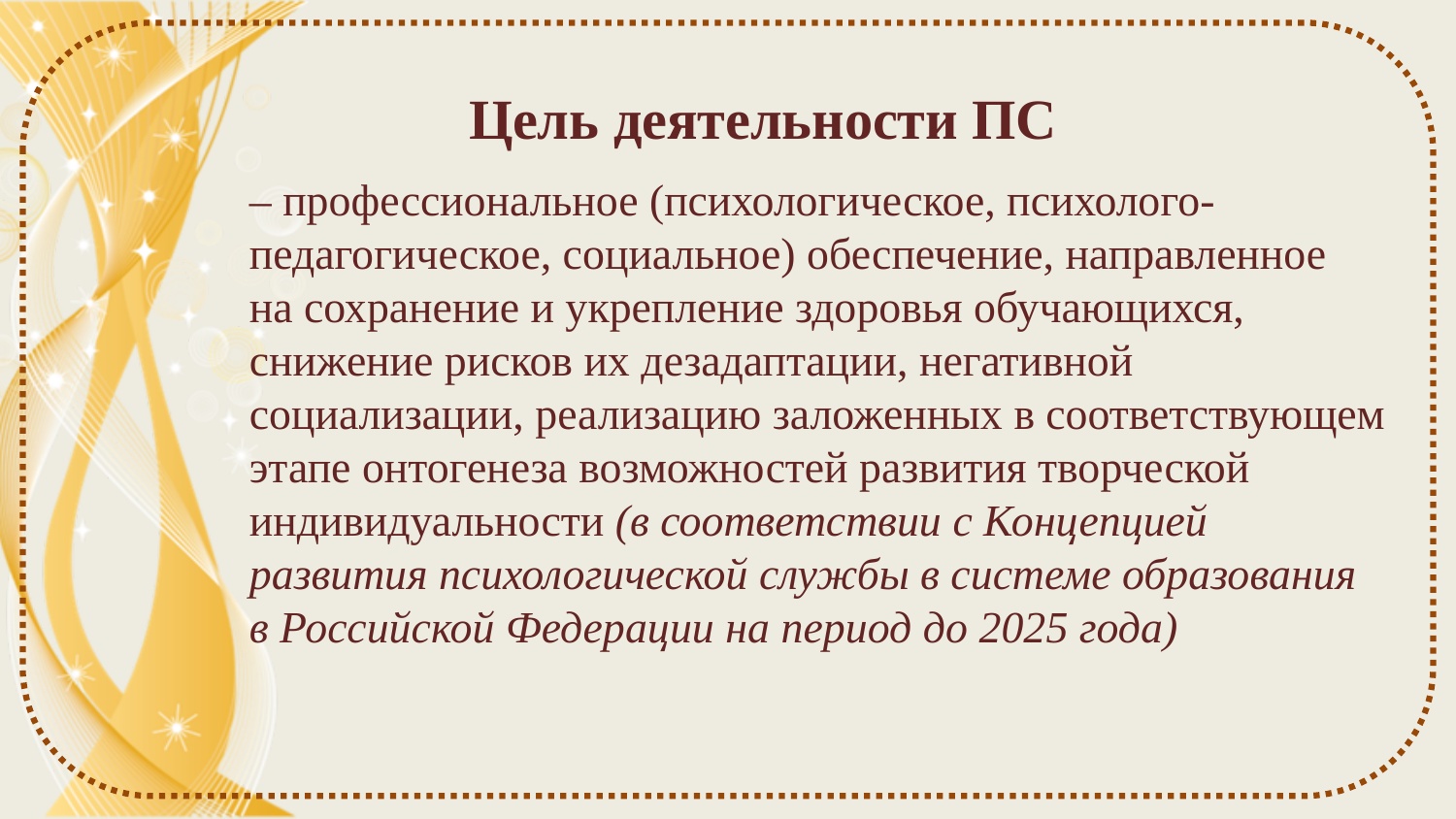

# Цель деятельности ПС
– профессиональное (психологическое, психолого-педагогическое, социальное) обеспечение, направленное  на сохранение и укрепление здоровья обучающихся, снижение рисков их дезадаптации, негативной социализации, реализацию заложенных в соответствующем этапе онтогенеза возможностей развития творческой индивидуальности (в соответствии с Концепцией развития психологической службы в системе образования  в Российской Федерации на период до 2025 года)